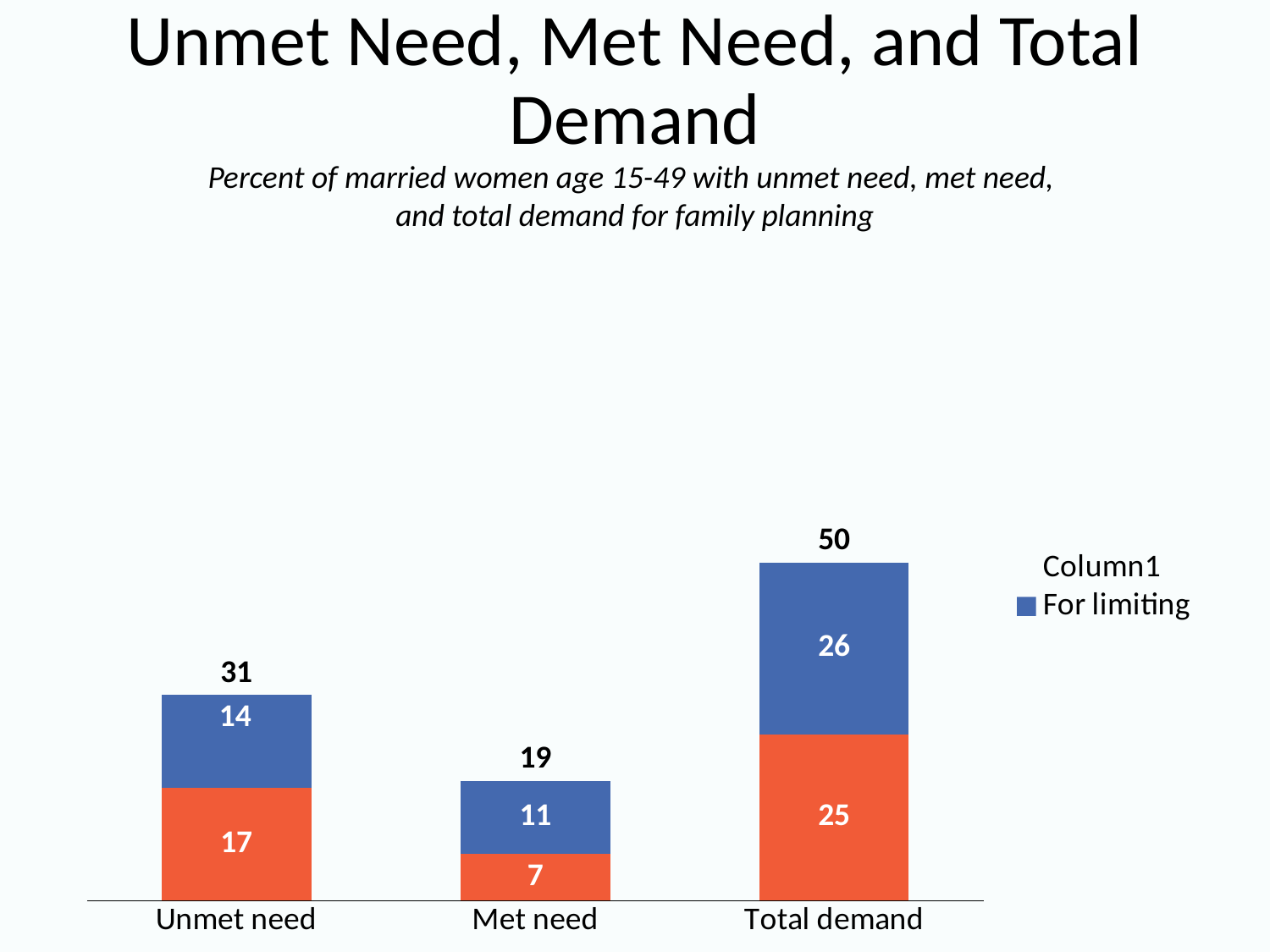

# Unmet Need, Met Need, and Total Demand
Percent of married women age 15-49 with unmet need, met need,
and total demand for family planning

### Chart

| Category | For spacing | For limiting | Column1 |
|---|---|---|---|
| Unmet need | 17.0 | 14.0 | 31.0 |
| Met need | 7.0 | 11.0 | 19.0 |
| Total demand | 25.0 | 26.0 | 50.0 |
14